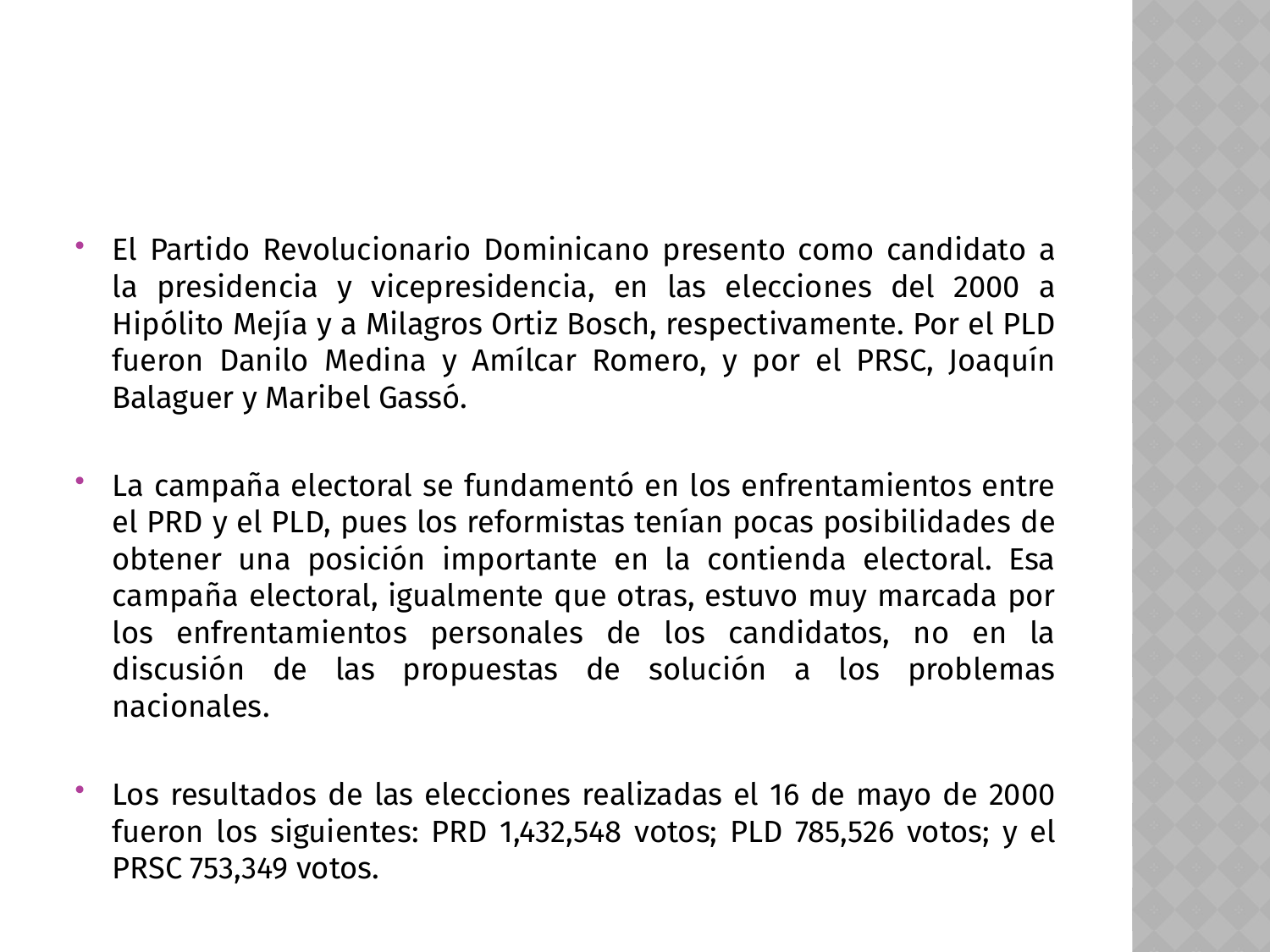

El Partido Revolucionario Dominicano presento como candidato a la presidencia y vicepresidencia, en las elecciones del 2000 a Hipólito Mejía y a Milagros Ortiz Bosch, respectivamente. Por el PLD fueron Danilo Medina y Amílcar Romero, y por el PRSC, Joaquín Balaguer y Maribel Gassó.

La campaña electoral se fundamentó en los enfrentamientos entre el PRD y el PLD, pues los reformistas tenían pocas posibilidades de obtener una posición importante en la contienda electoral. Esa campaña electoral, igualmente que otras, estuvo muy marcada por los enfrentamientos personales de los candidatos, no en la discusión de las propuestas de solución a los problemas nacionales.

Los resultados de las elecciones realizadas el 16 de mayo de 2000 fueron los siguientes: PRD 1,432,548 votos; PLD 785,526 votos; y el PRSC 753,349 votos.